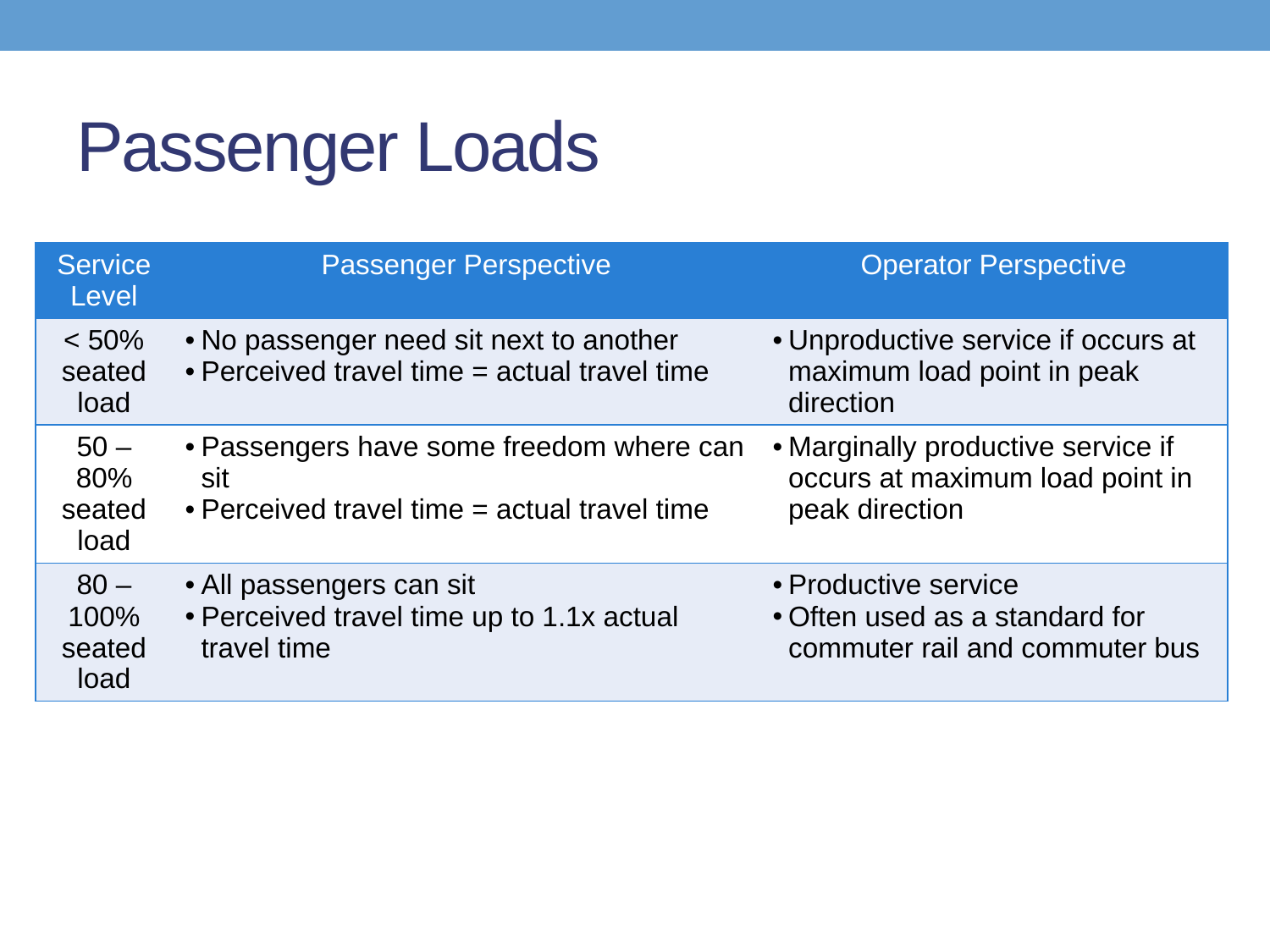

# Passenger Loads
| Service Level | Passenger Perspective | Operator Perspective |
| --- | --- | --- |
| < 50% seated load | No passenger need sit next to another Perceived travel time = actual travel time | Unproductive service if occurs at maximum load point in peak direction |
| 50 – 80% seated load | Passengers have some freedom where can sit Perceived travel time = actual travel time | Marginally productive service if occurs at maximum load point in peak direction |
| 80 – 100% seated load | All passengers can sit Perceived travel time up to 1.1x actual travel time | Productive service Often used as a standard for commuter rail and commuter bus |